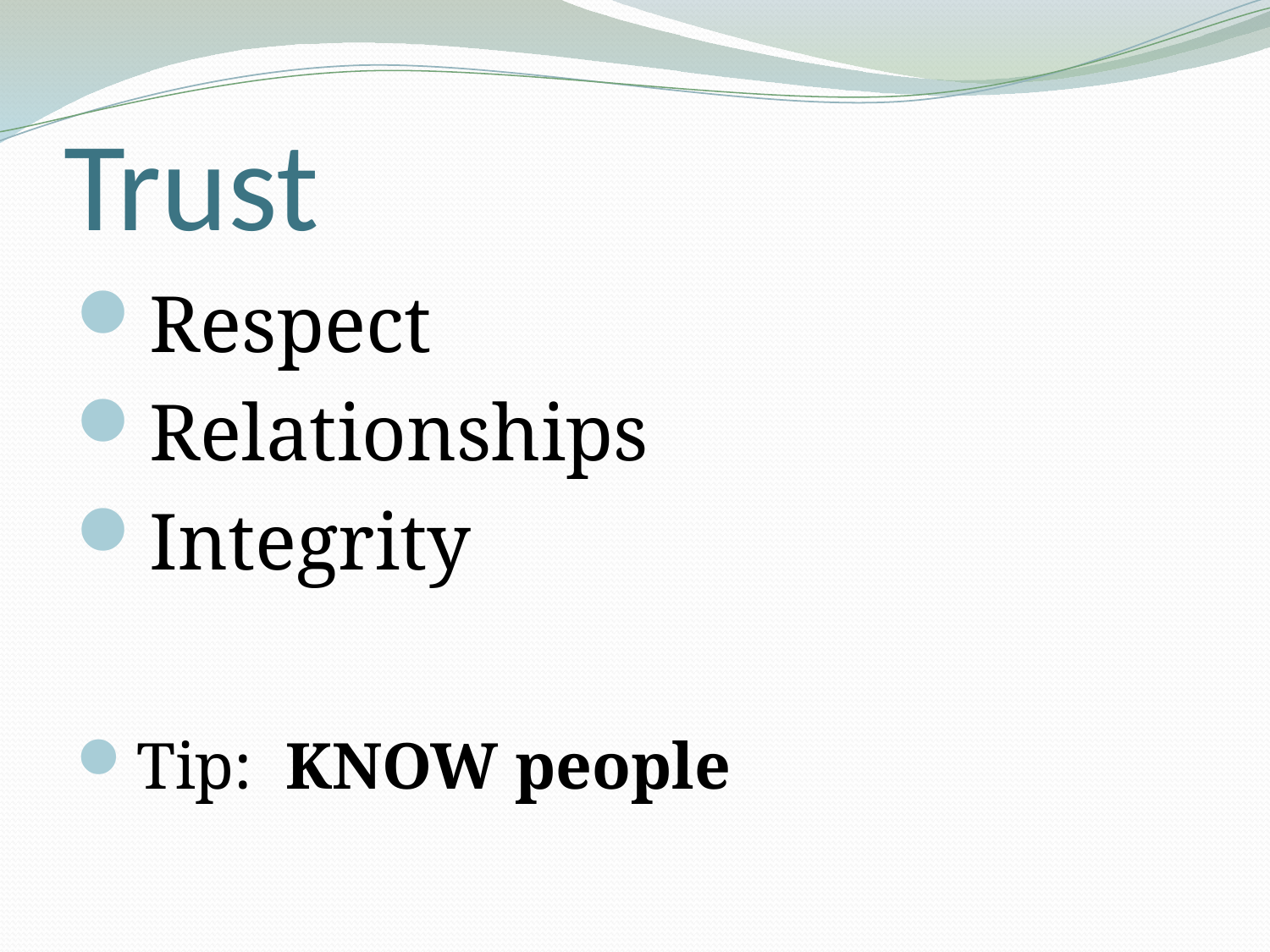

# Trust
Respect
Relationships
Integrity

Tip:  KNOW people